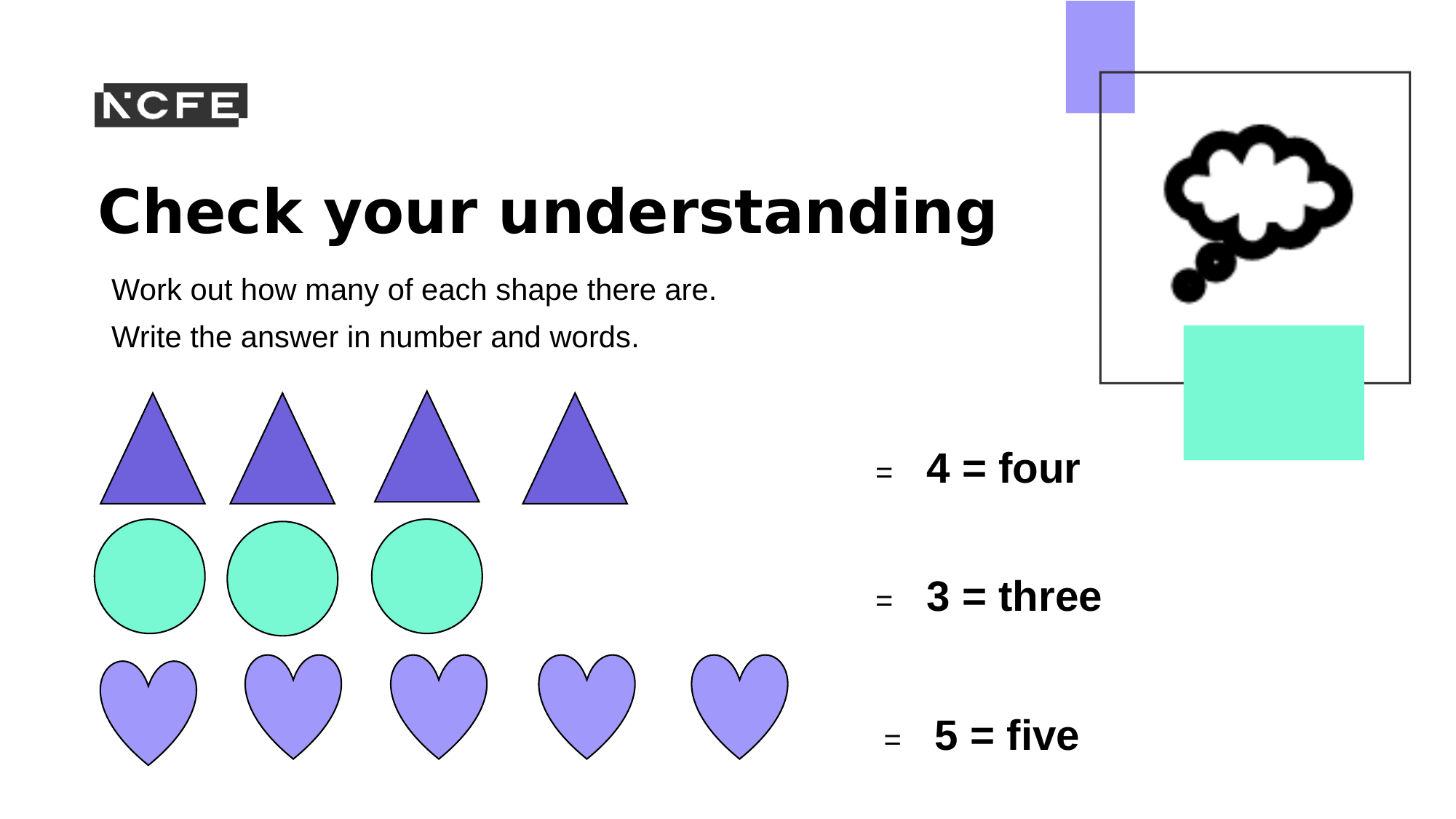

Work out how many of each shape there are.
Write the answer in number and words.

							=    4 = four

					 		=    3 = three

							 =    5 = five